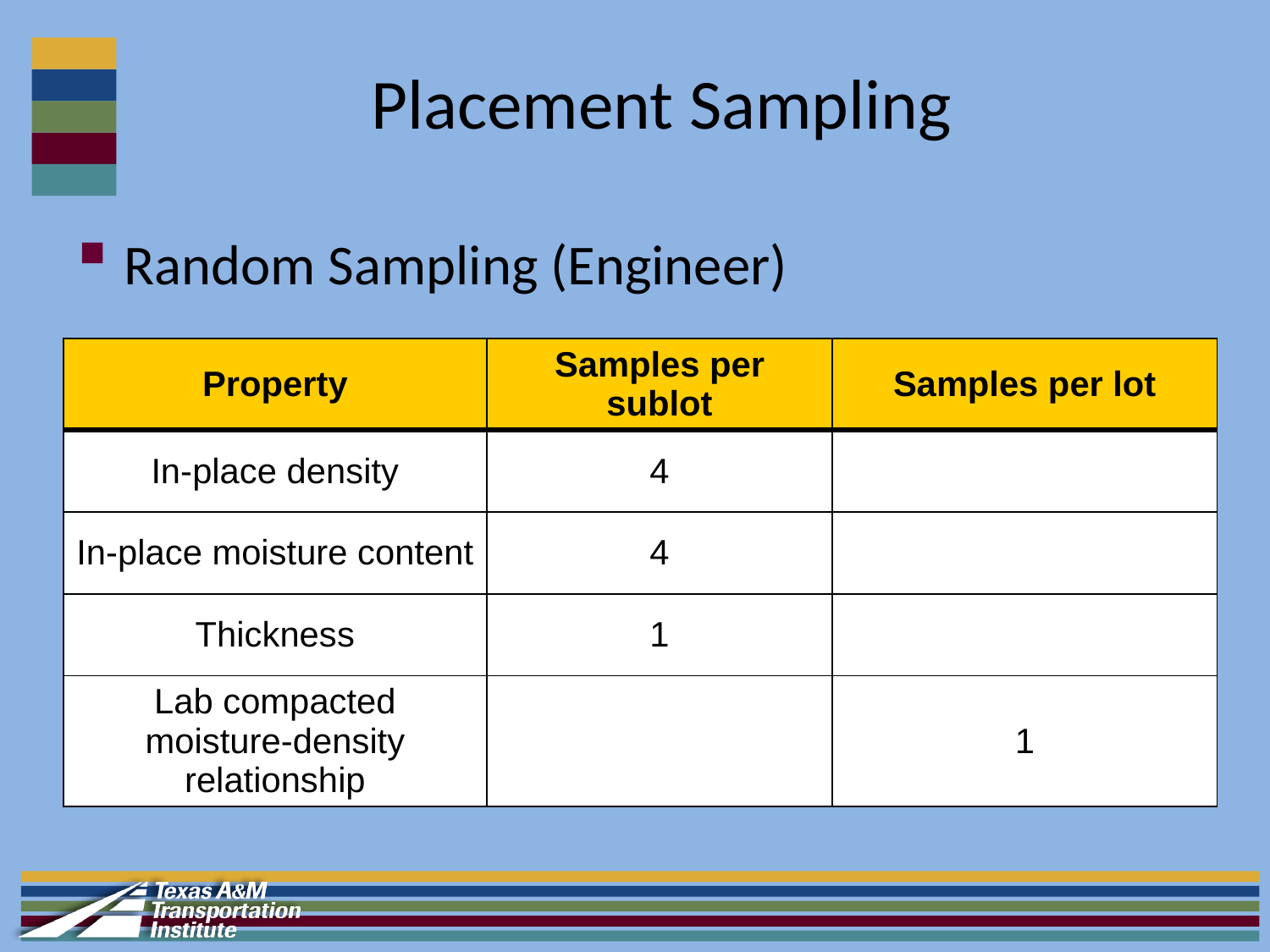

# Placement Sampling
Random Sampling (Engineer)
| Property | Samples per sublot | Samples per lot |
| --- | --- | --- |
| In-place density | 4 |  |
| In-place moisture content | 4 |  |
| Thickness | 1 |  |
| Lab compacted moisture-density relationship |  | 1 |